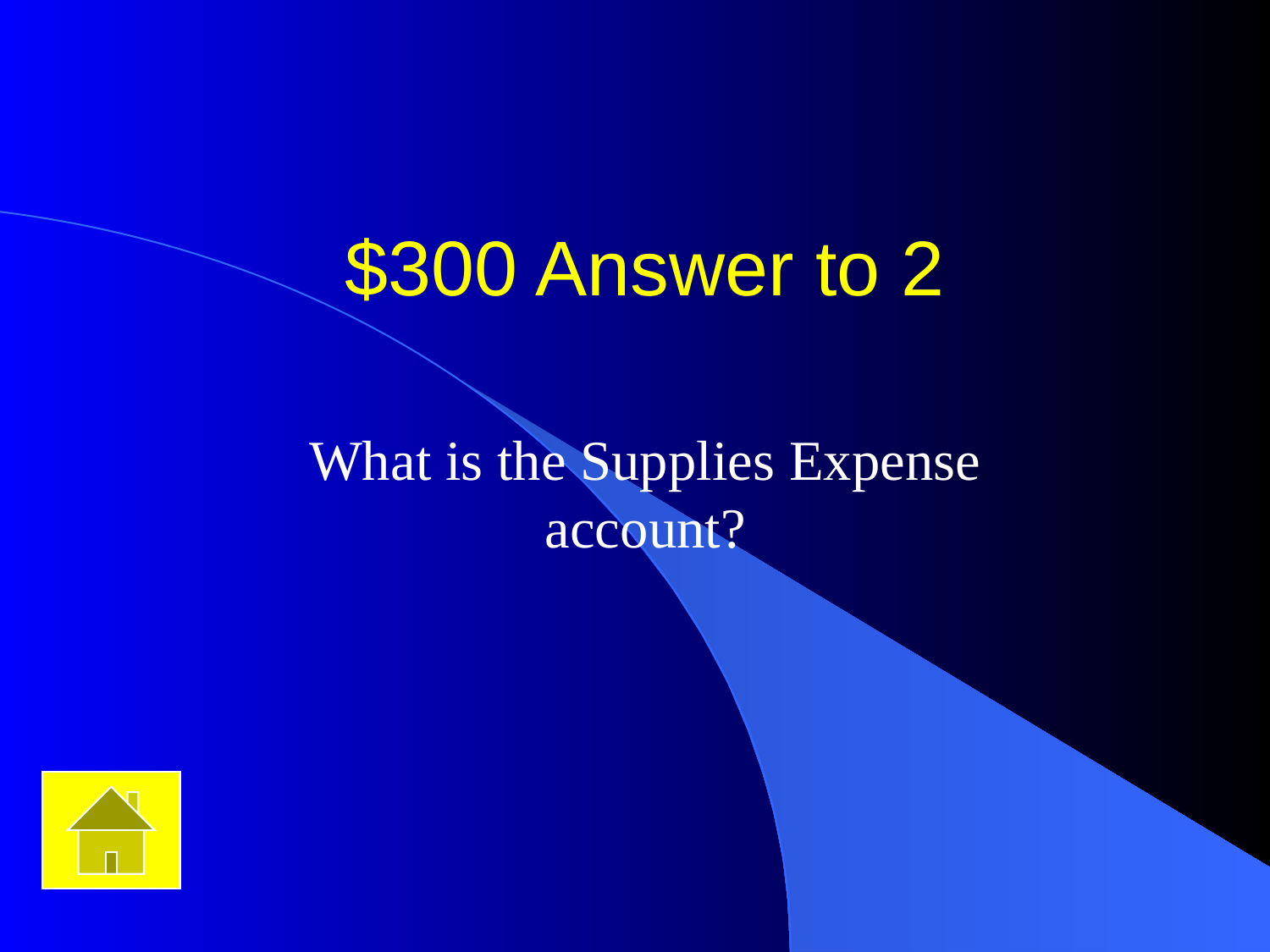

# $300 Answer to 2
What is the Supplies Expense account?